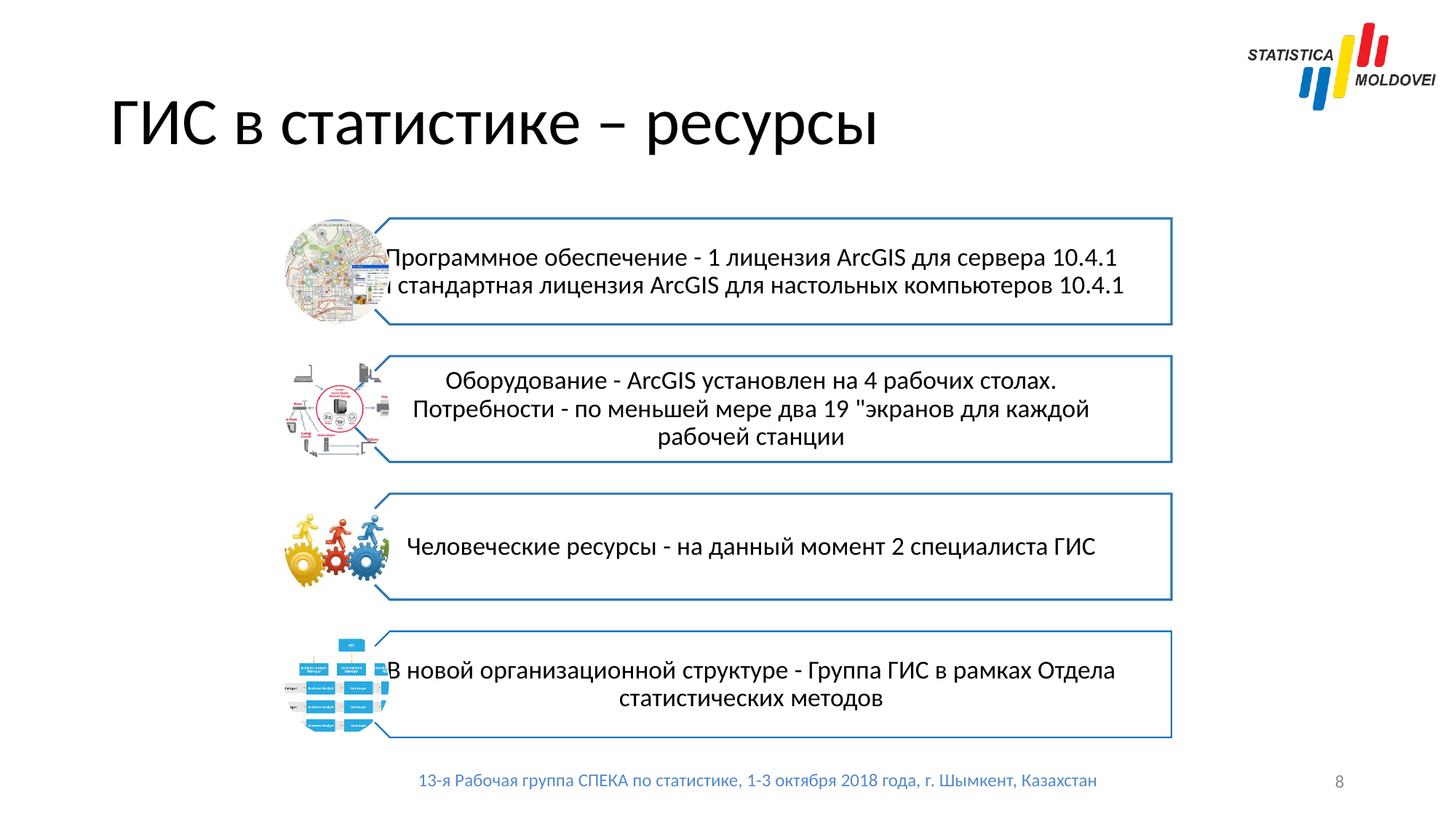

# ГИС в статистике – ресурсы
Программное обеспечение - 1 лицензия ArcGIS для сервера 10.4.1 и стандартная лицензия ArcGIS для настольных компьютеров 10.4.1
Оборудование - ArcGIS установлен на 4 рабочих столах. Потребности - по меньшей мере два 19 "экранов для каждой рабочей станции
Человеческие ресурсы - на данный момент 2 специалиста ГИС
В новой организационной структуре - Группа ГИС в рамках Отдела статистических методов
13-я Рабочая группа СПЕКА по статистике, 1-3 октября 2018 года, г. Шымкент, Казахстан
8